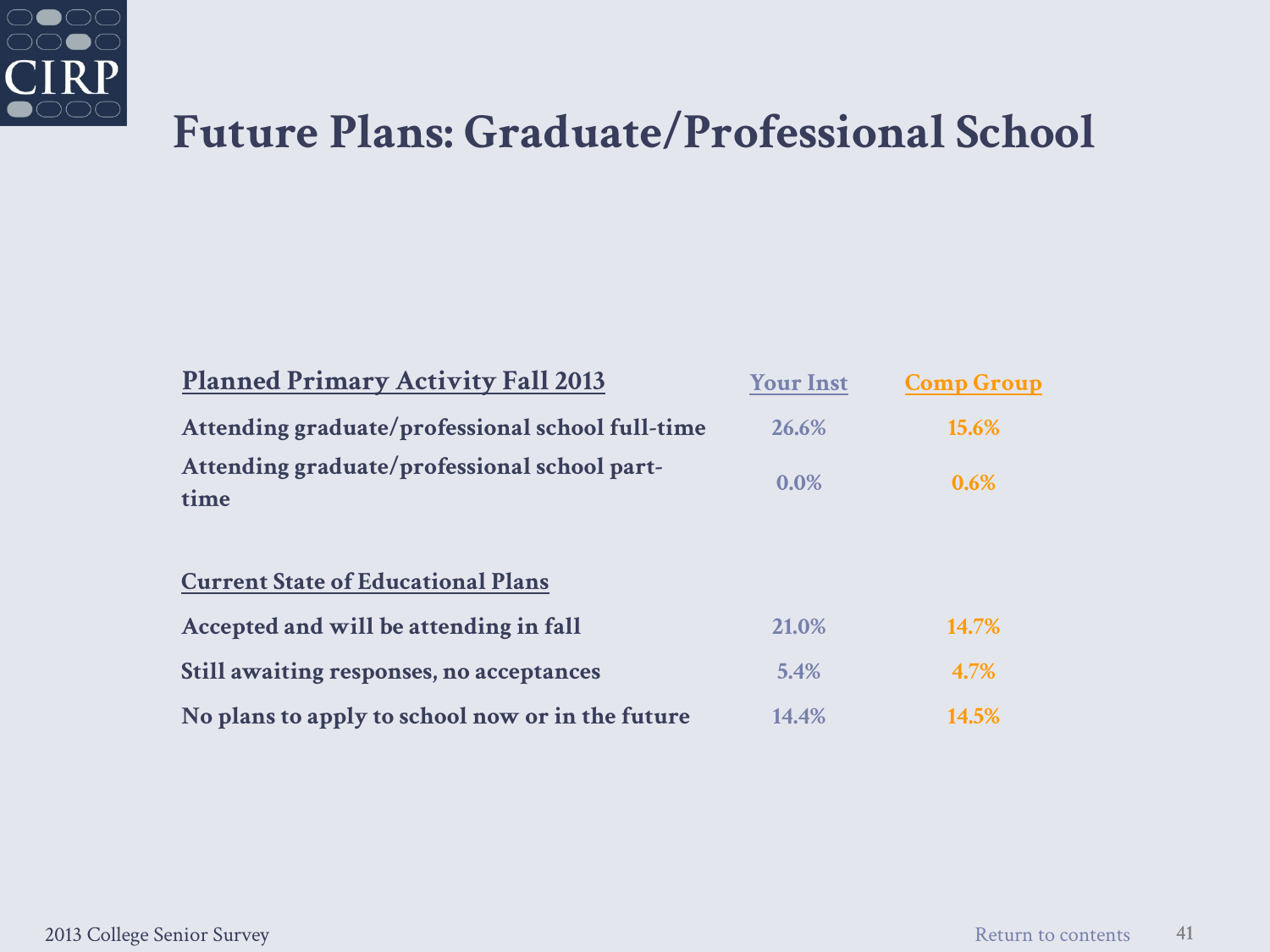

Future Plans: Graduate/Professional School
| Planned Primary Activity Fall 2013 | Your Inst | Comp Group |
| --- | --- | --- |
| Attending graduate/professional school full-time | 26.6% | 15.6% |
| Attending graduate/professional school part-time | 0.0% | 0.6% |
|  |  |  |
| Current State of Educational Plans |  |  |
| Accepted and will be attending in fall | 21.0% | 14.7% |
| Still awaiting responses, no acceptances | 5.4% | 4.7% |
| No plans to apply to school now or in the future | 14.4% | 14.5% |
2013 College Senior Survey
41
41